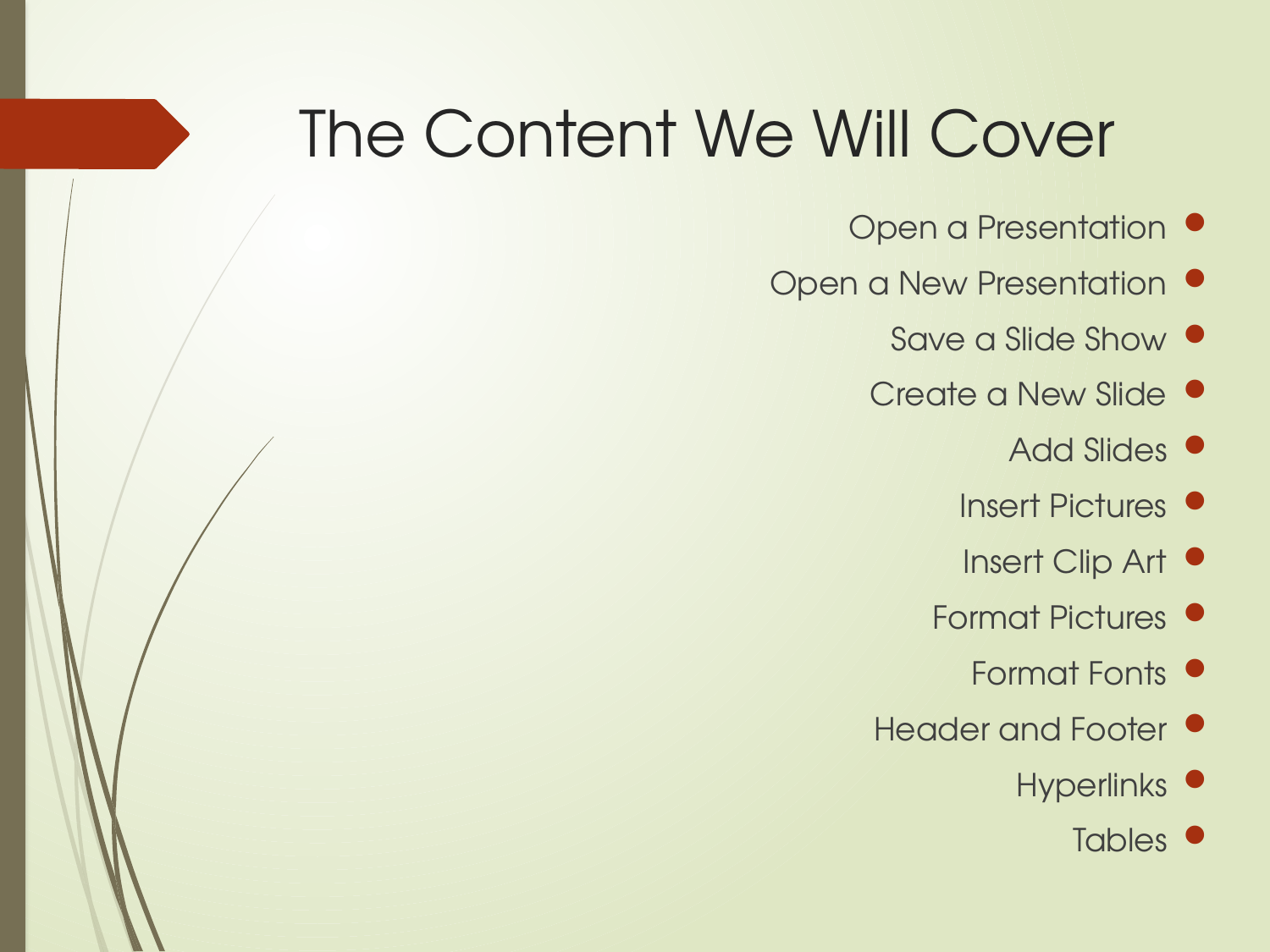

# The Content We Will Cover
Open a Presentation
Open a New Presentation
Save a Slide Show
Create a New Slide
Add Slides
Insert Pictures
Insert Clip Art
Format Pictures
Format Fonts
Header and Footer
Hyperlinks
Tables
Charts
Slide Themes
Slide Transitions
Rearrange Slides
Preview Presentations
View Outline
Print Handouts